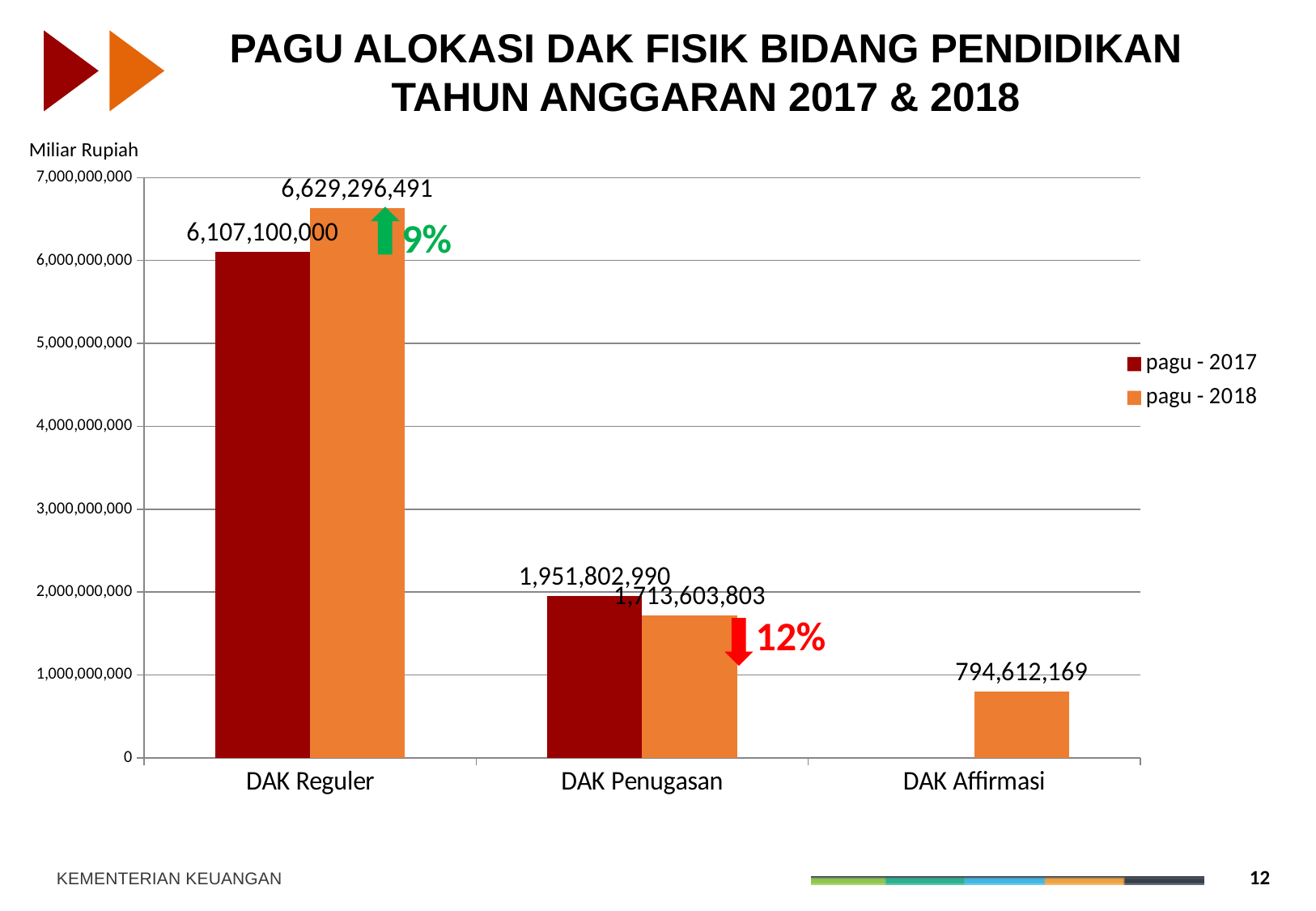

PAGU ALOKASI DAK FISIK BIDANG PENDIDIKAN TAHUN ANGGARAN 2017 & 2018
Miliar Rupiah

### Chart

| Category | pagu - 2017 | pagu - 2018 |
|---|---|---|
| DAK Reguler | 6107100000.0 | 6629296491.0 |
| DAK Penugasan | 1951802990.0 | 1713603803.0 |
| DAK Affirmasi | None | 794612169.0 |
9%
12%

12